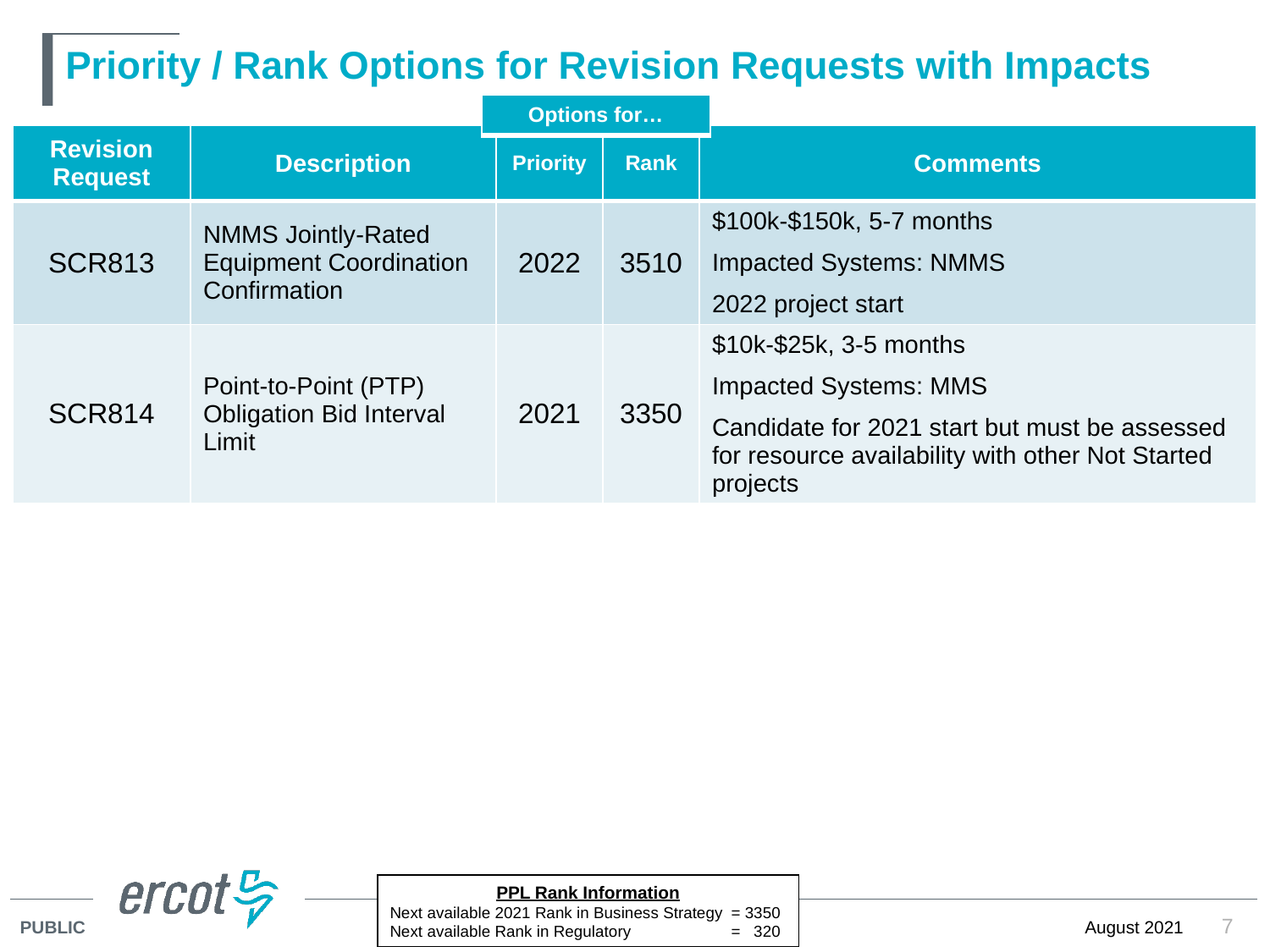

# Priority / Rank Options for Revision Requests with Impacts
| Options for… |
| --- |
| Revision Request | Description | Priority | Rank | Comments |
| --- | --- | --- | --- | --- |
| SCR813 | NMMS Jointly-Rated Equipment Coordination Confirmation | 2022 | 3510 | $100k-$150k, 5-7 months Impacted Systems: NMMS 2022 project start |
| SCR814 | Point-to-Point (PTP) Obligation Bid Interval Limit | 2021 | 3350 | $10k-$25k, 3-5 months Impacted Systems: MMS Candidate for 2021 start but must be assessed for resource availability with other Not Started projects |
PPL Rank Information
Next available 2021 Rank in Business Strategy 	= 3350
Next available Rank in Regulatory	=   320
7